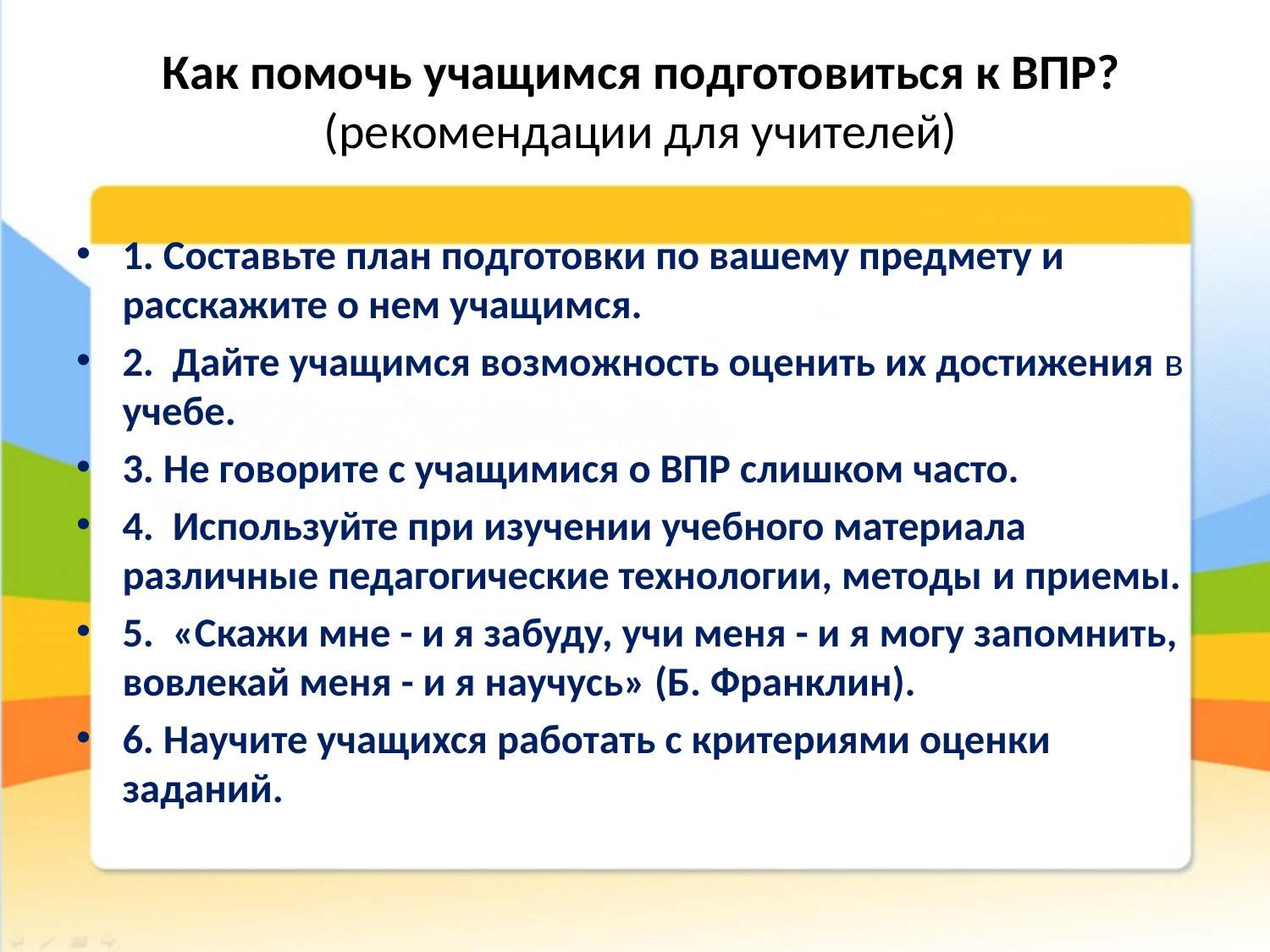

# Как помочь учащимся подготовиться к ВПР? (рекомендации для учителей)
1. Составьте план подготовки по вашему предмету и расскажите о нем учащимся.
2.  Дайте учащимся возможность оценить их достижения в учебе.
3. Не говорите с учащимися о ВПР слишком часто.
4.  Используйте при изучении учебного материала различные педагогические технологии, методы и приемы.
5.  «Скажи мне - и я забуду, учи меня - и я могу запомнить, вовлекай меня - и я научусь» (Б. Франклин).
6. Научите учащихся работать с критериями оценки заданий.